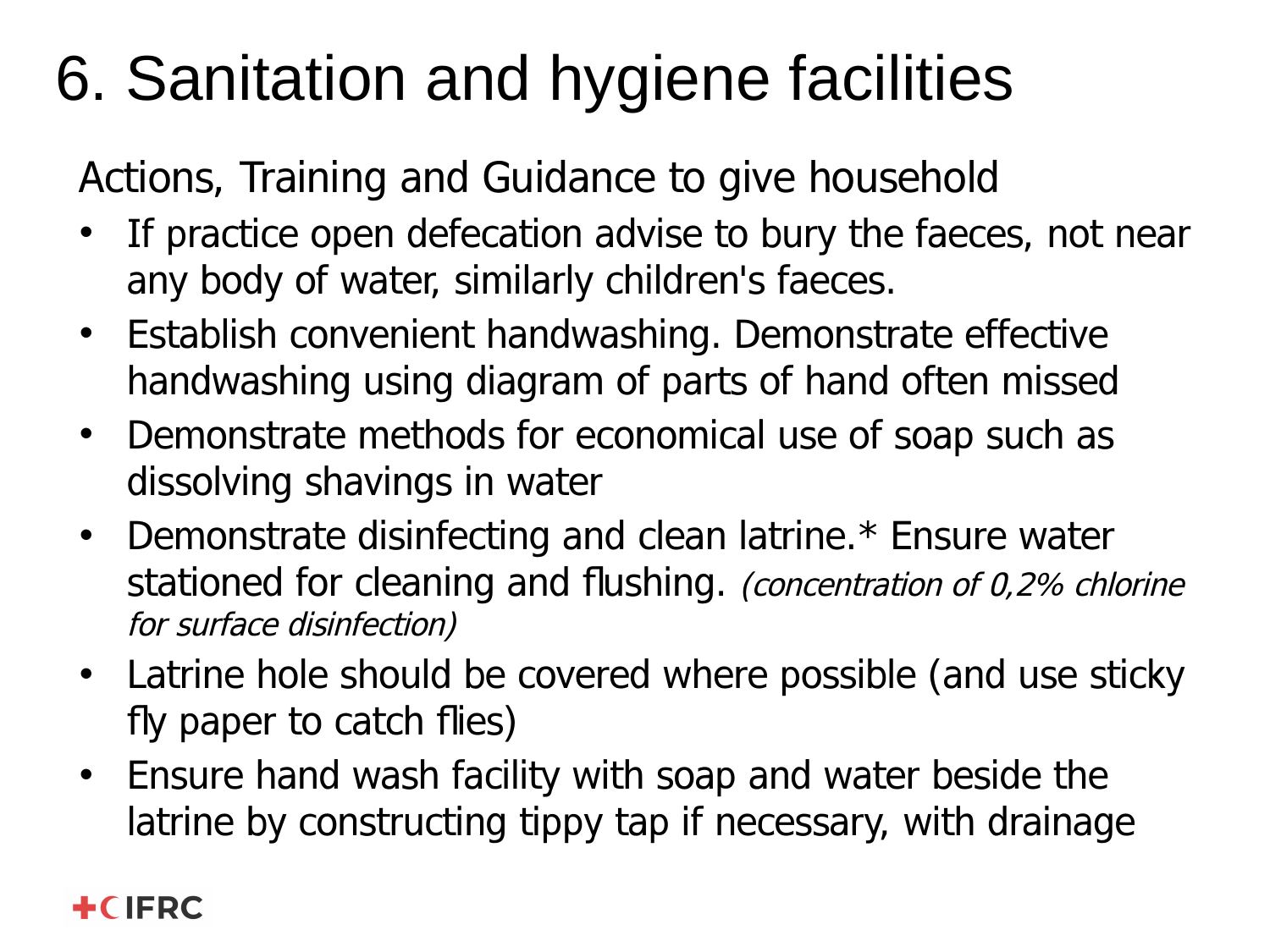

# 6. Sanitation and hygiene facilities
Actions, Training and Guidance to give household
If practice open defecation advise to bury the faeces, not near any body of water, similarly children's faeces.
Establish convenient handwashing. Demonstrate effective handwashing using diagram of parts of hand often missed
Demonstrate methods for economical use of soap such as dissolving shavings in water
Demonstrate disinfecting and clean latrine.* Ensure water stationed for cleaning and flushing. (concentration of 0,2% chlorine for surface disinfection)
Latrine hole should be covered where possible (and use sticky fly paper to catch flies)
Ensure hand wash facility with soap and water beside the latrine by constructing tippy tap if necessary, with drainage